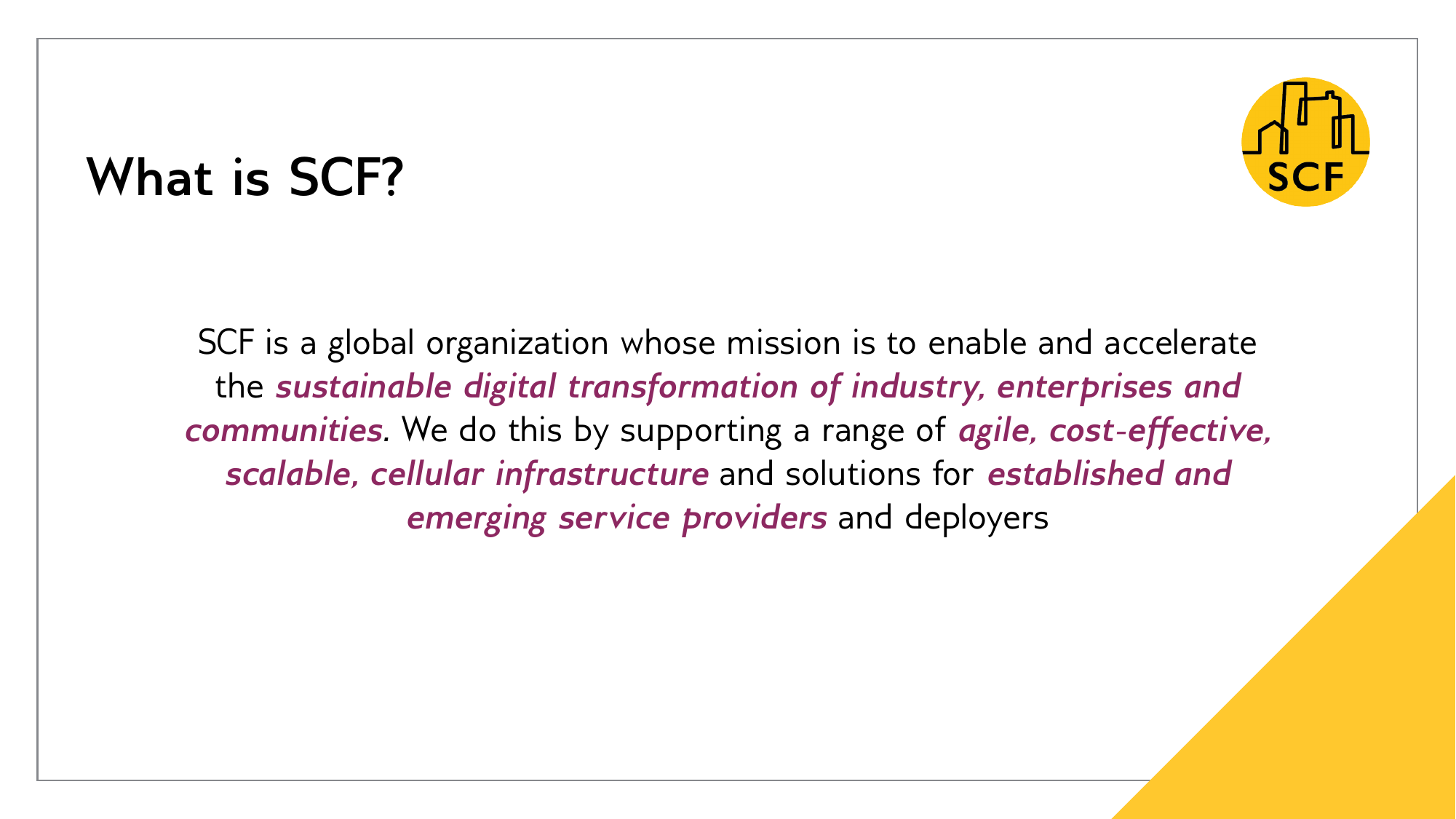

# What is SCF?

SCF is a global organization whose mission is to enable and accelerate the sustainable digital transformation of industry, enterprises and communities. We do this by supporting a range of agile, cost-effective, scalable, cellular infrastructure and solutions for established and emerging service providers and deployers